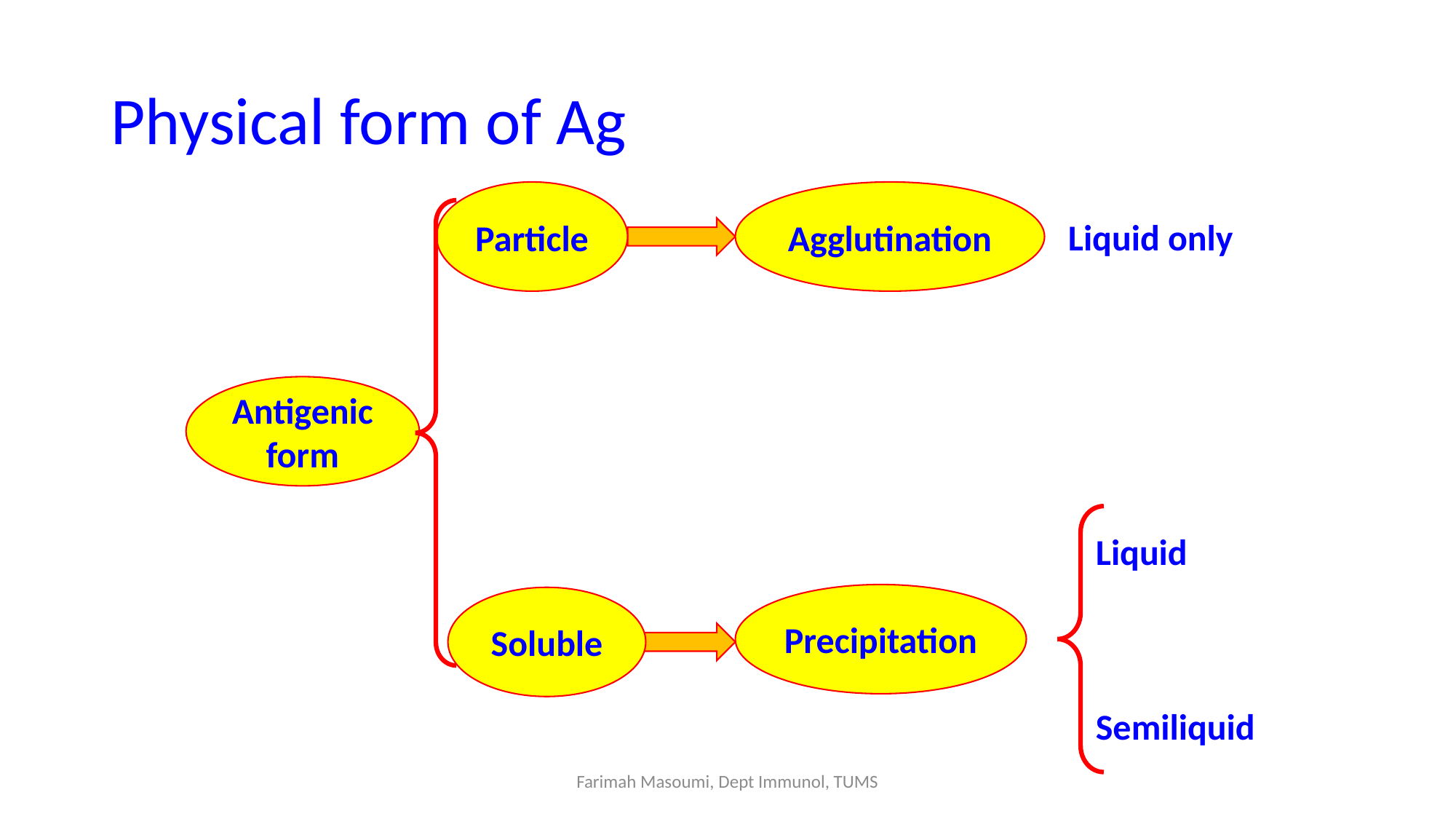

# Physical form of Ag
Particle
Agglutination

Liquid only

Antigenic form

Liquid

Semiliquid
Precipitation
Soluble

Farimah Masoumi, Dept Immunol, TUMS